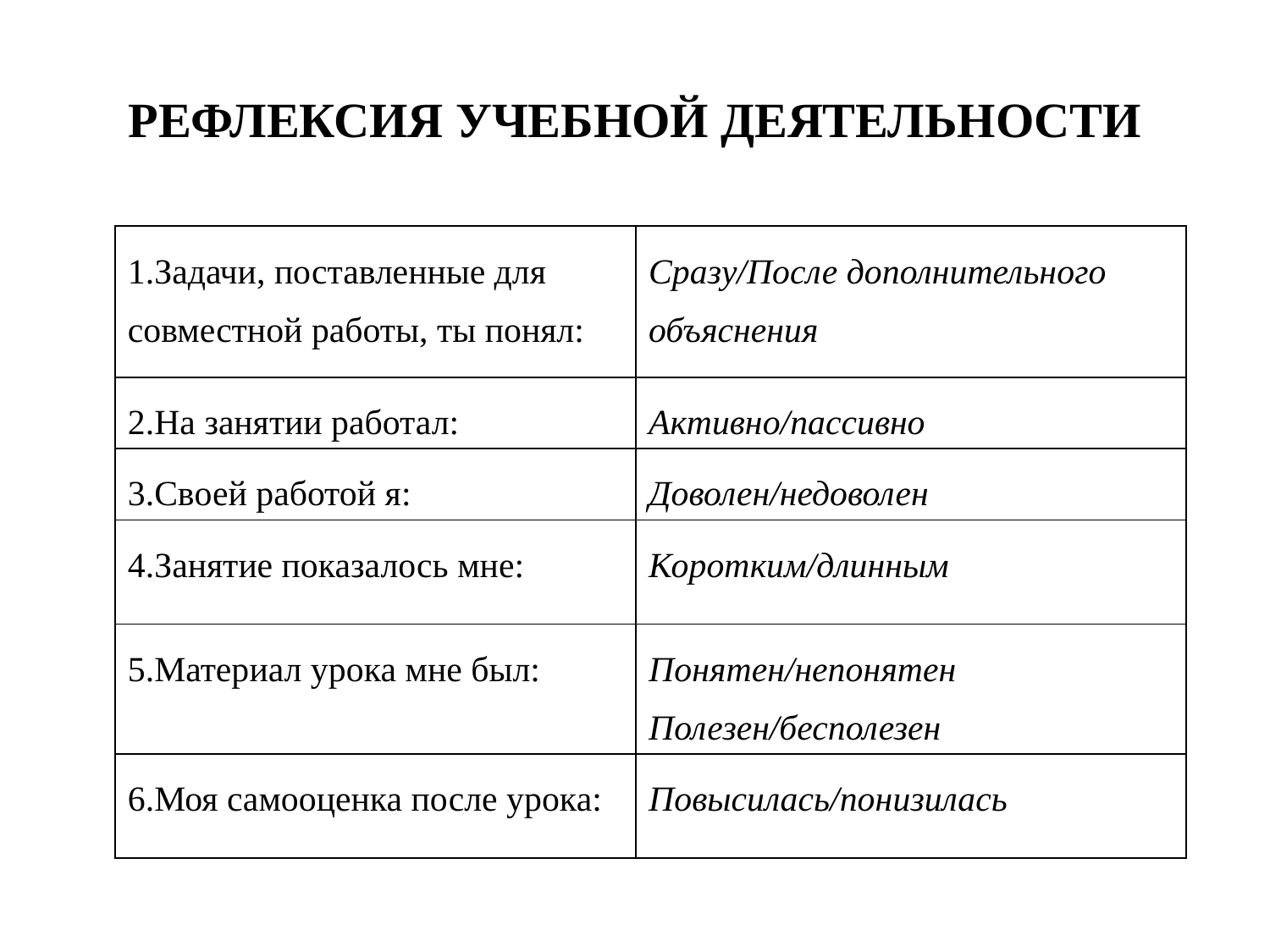

# РЕФЛЕКСИЯ УЧЕБНОЙ ДЕЯТЕЛЬНОСТИ
| 1.Задачи, поставленные для совместной работы, ты понял: | Сразу/После дополнительного объяснения |
| --- | --- |
| 2.На занятии работал: | Активно/пассивно |
| 3.Своей работой я: | Доволен/недоволен |
| 4.Занятие показалось мне: | Коротким/длинным |
| 5.Материал урока мне был: | Понятен/непонятен Полезен/бесполезен |
| 6.Моя самооценка после урока: | Повысилась/понизилась |